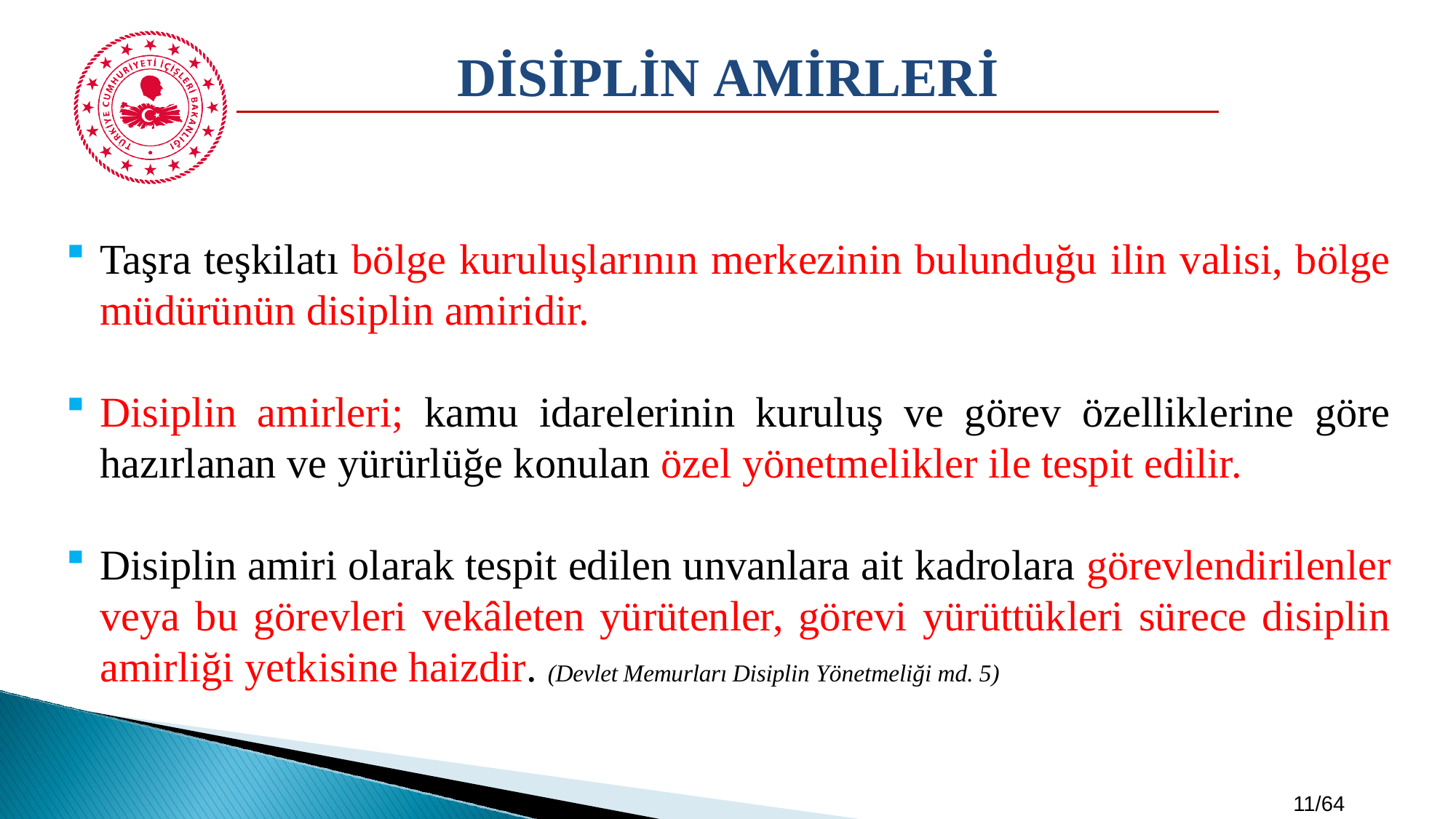

DİSİPLİN AMİRLERİ

Taşra teşkilatı bölge kuruluşlarının merkezinin bulunduğu ilin valisi, bölge müdürünün disiplin amiridir.

Disiplin amirleri; kamu idarelerinin kuruluş ve görev özelliklerine göre hazırlanan ve yürürlüğe konulan özel yönetmelikler ile tespit edilir.

Disiplin amiri olarak tespit edilen unvanlara ait kadrolara görevlendirilenler veya bu görevleri vekâleten yürütenler, görevi yürüttükleri sürece disiplin amirliği yetkisine haizdir. (Devlet Memurları Disiplin Yönetmeliği md. 5)